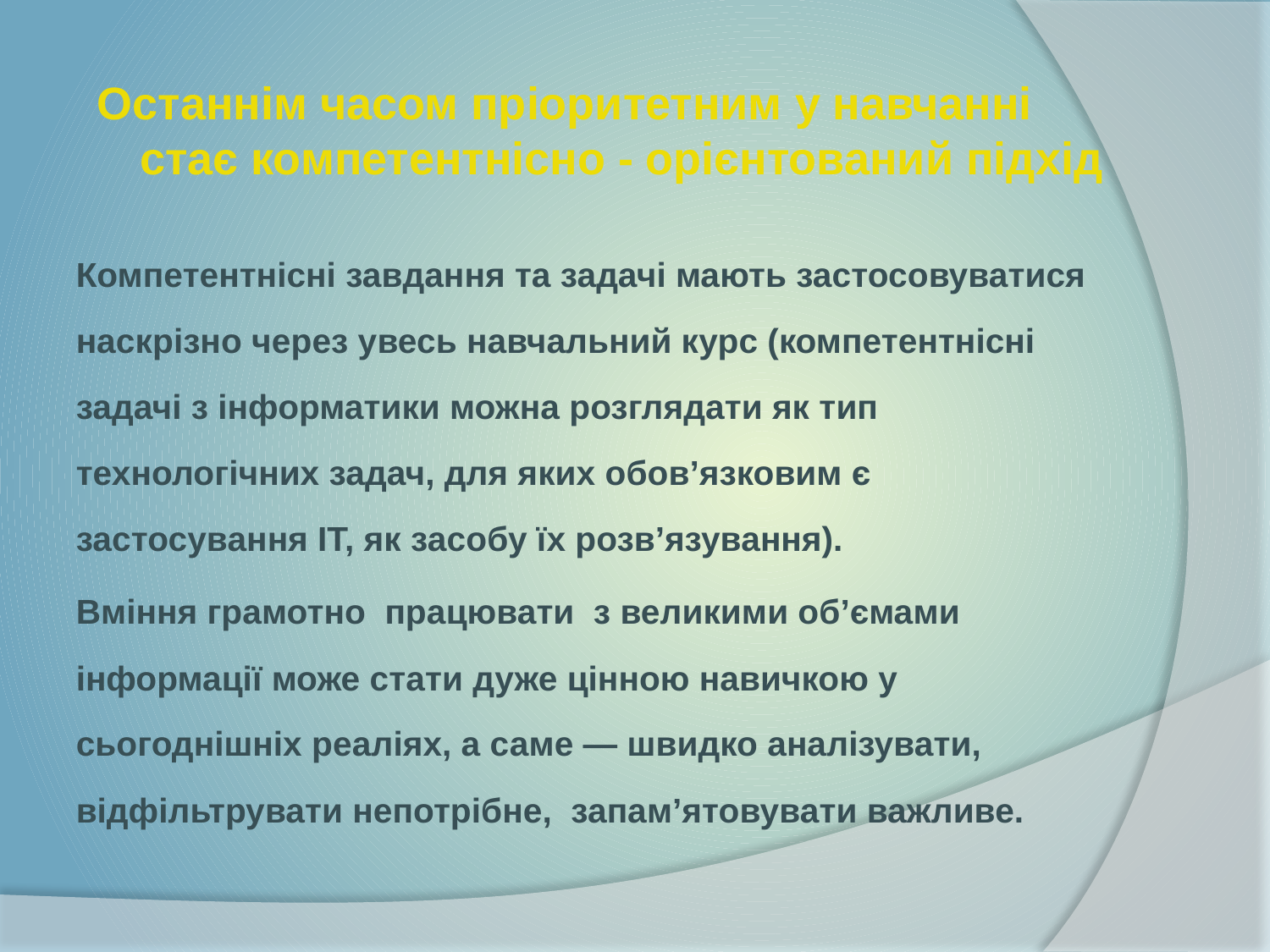

# Останнім часом пріоритетним у навчанні стає компетентнісно - орієнтований підхід
Компетентнісні завдання та задачі мають застосовуватися наскрізно через увесь навчальний курс (компетентнісні задачі з інформатики можна розглядати як тип технологічних задач, для яких обов’язковим є застосування ІТ, як засобу їх розв’язування).
Вміння грамотно  працювати  з великими об’ємами інформації може стати дуже цінною навичкою у сьогоднішніх реаліях, а саме — швидко аналізувати, відфільтрувати непотрібне,  запам’ятовувати важливе.